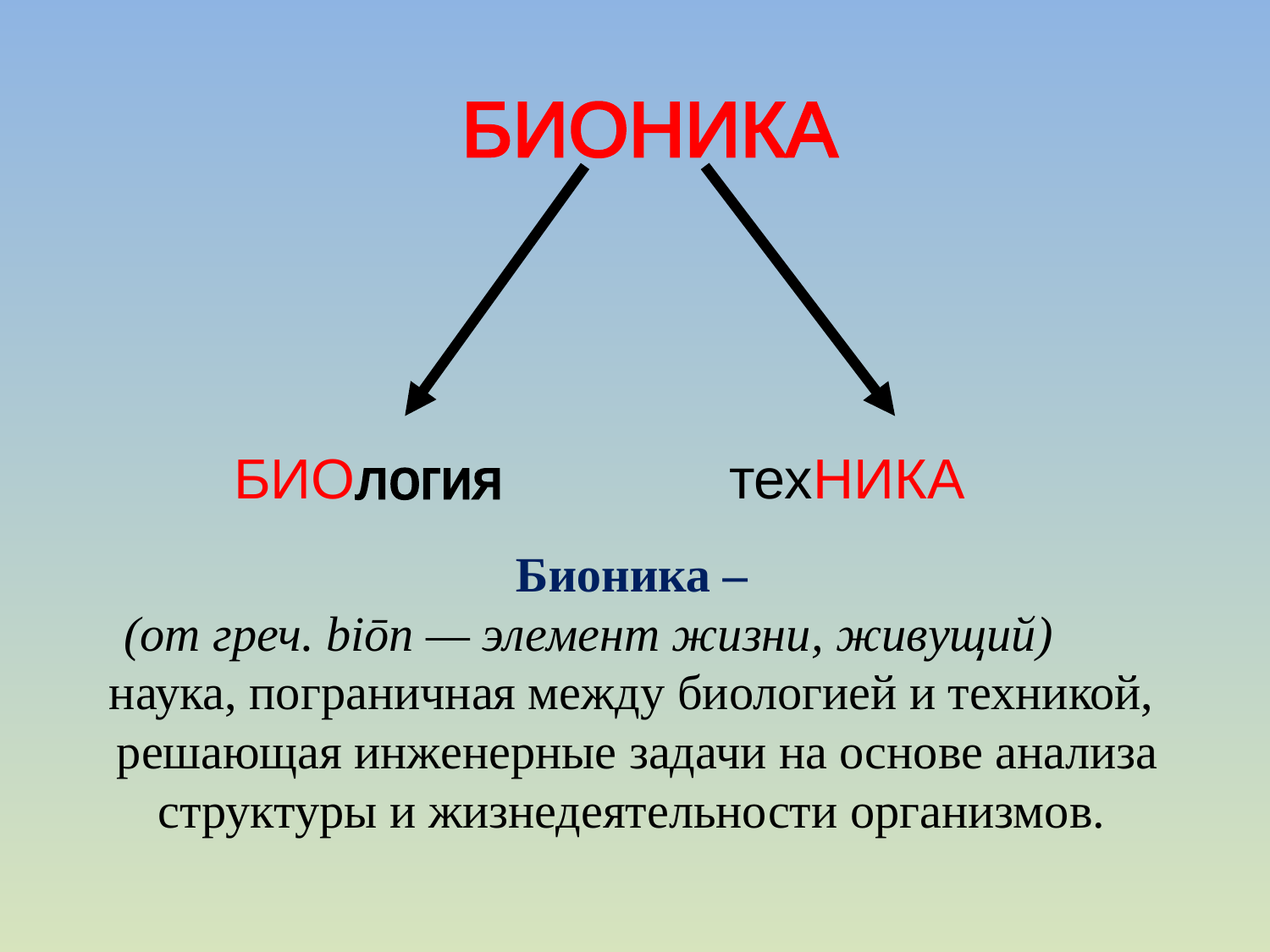

# БИОНИКА

           БИОлогия            техНИКА
Бионика –
(от греч. biōn — элемент жизни, живущий)
наука, пограничная между биологией и техникой,
решающая инженерные задачи на основе анализа структуры и жизнедеятельности организмов.